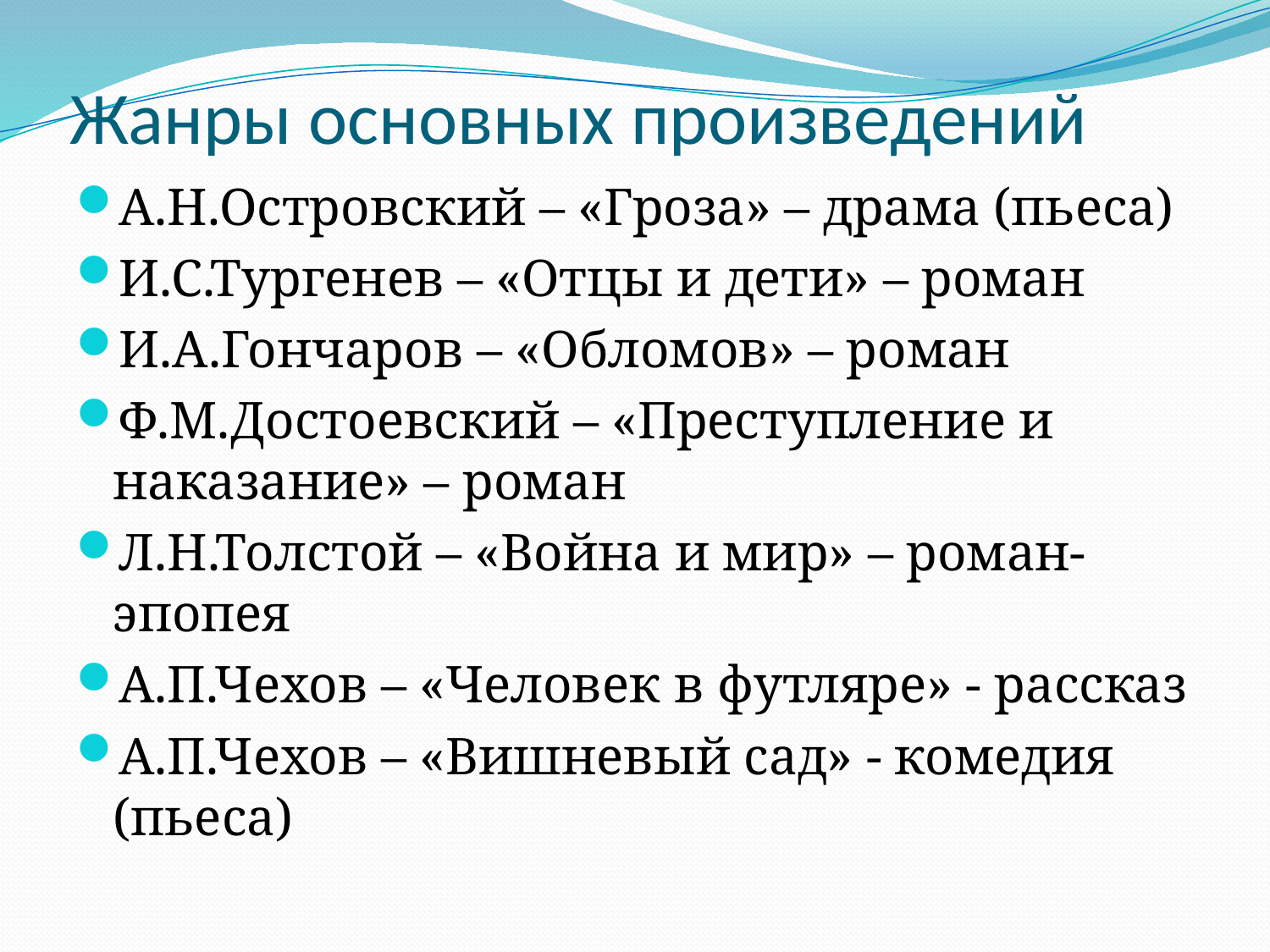

# Жанры основных произведений
А.Н.Островский – «Гроза» – драма (пьеса)
И.С.Тургенев – «Отцы и дети» – роман
И.А.Гончаров – «Обломов» – роман
Ф.М.Достоевский – «Преступление и наказание» – роман
Л.Н.Толстой – «Война и мир» – роман-эпопея
А.П.Чехов – «Человек в футляре» - рассказ
А.П.Чехов – «Вишневый сад» - комедия (пьеса)